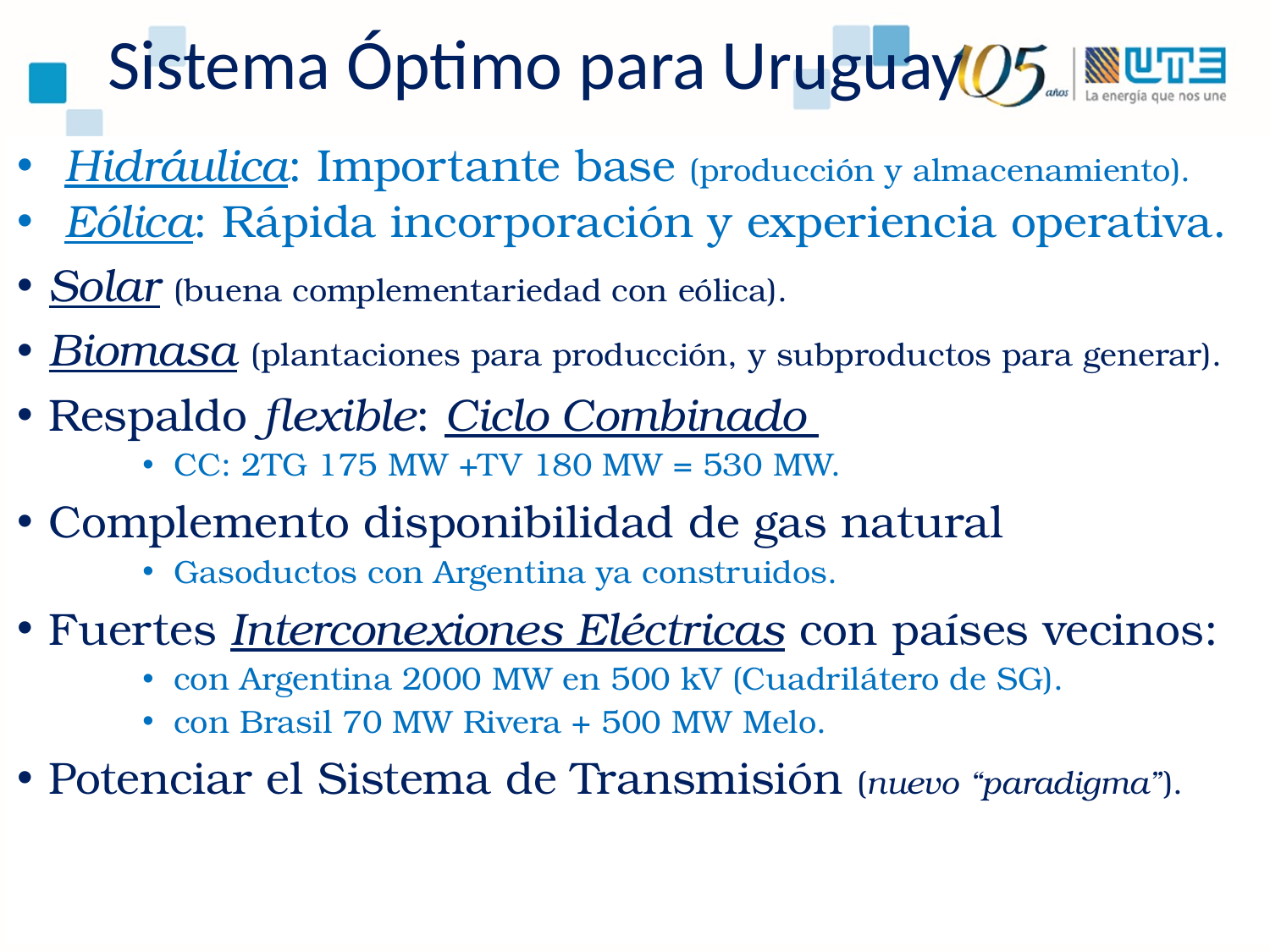

# Sistema Óptimo para Uruguay
Hidráulica: Importante base (producción y almacenamiento).
Eólica: Rápida incorporación y experiencia operativa.
Solar (buena complementariedad con eólica).
Biomasa (plantaciones para producción, y subproductos para generar).
Respaldo flexible: Ciclo Combinado
CC: 2TG 175 MW +TV 180 MW = 530 MW.
Complemento disponibilidad de gas natural
Gasoductos con Argentina ya construidos.
Fuertes Interconexiones Eléctricas con países vecinos:
con Argentina 2000 MW en 500 kV (Cuadrilátero de SG).
con Brasil 70 MW Rivera + 500 MW Melo.
Potenciar el Sistema de Transmisión (nuevo “paradigma”).